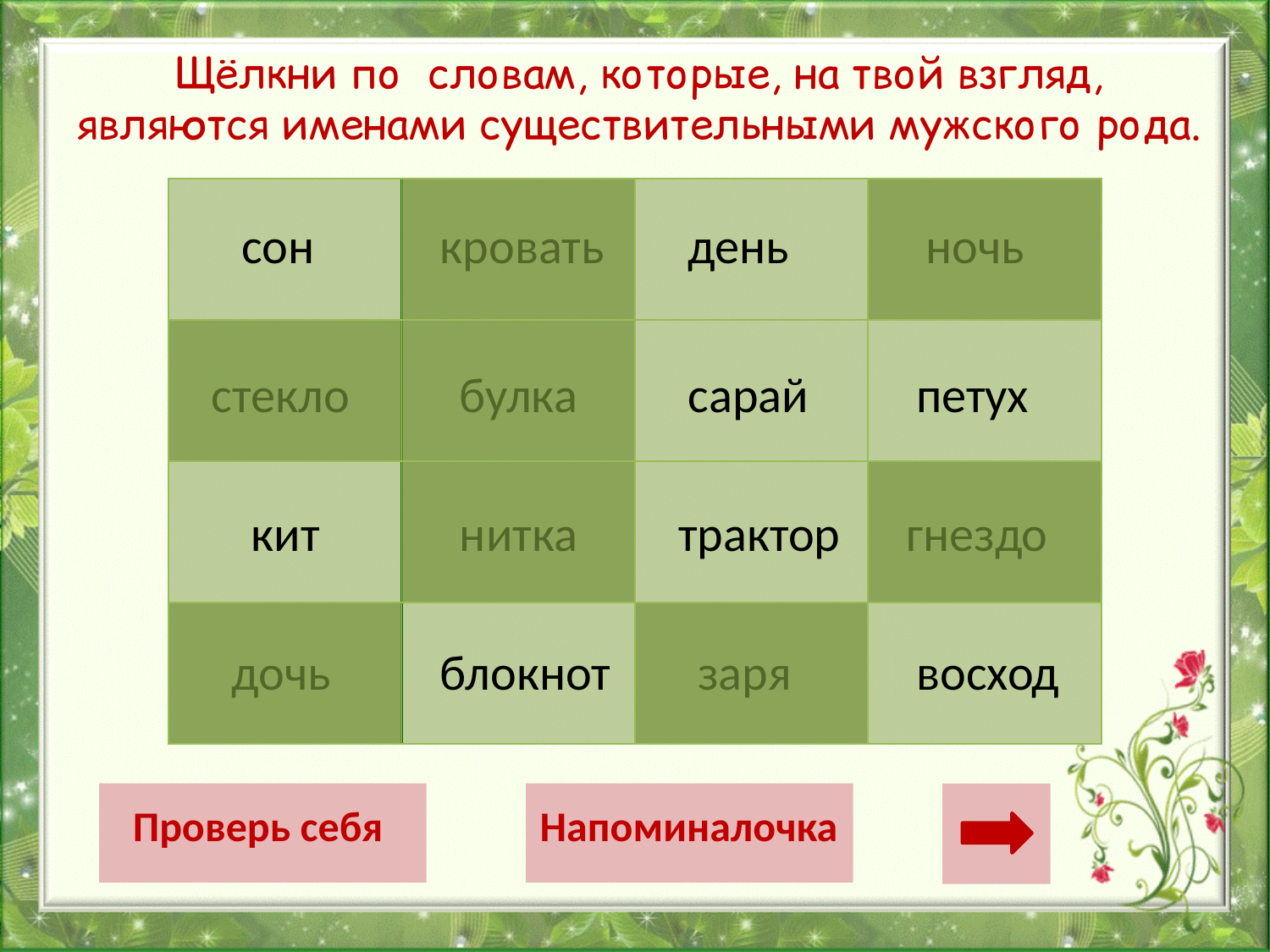

Щёлкни по  словам, которые, на твой взгляд,
являются именами существительными мужского рода.

|  |  |  |  |
| --- | --- | --- | --- |
|  |  |  |  |
|  |  |  |  |
|  |  |  |  |
сон
кровать
день
ночь
стекло
булка
сарай
петух
кит
нитка
трактор
гнездо
дочь
блокнот
заря
восход

Проверь себя

Напоминалочка